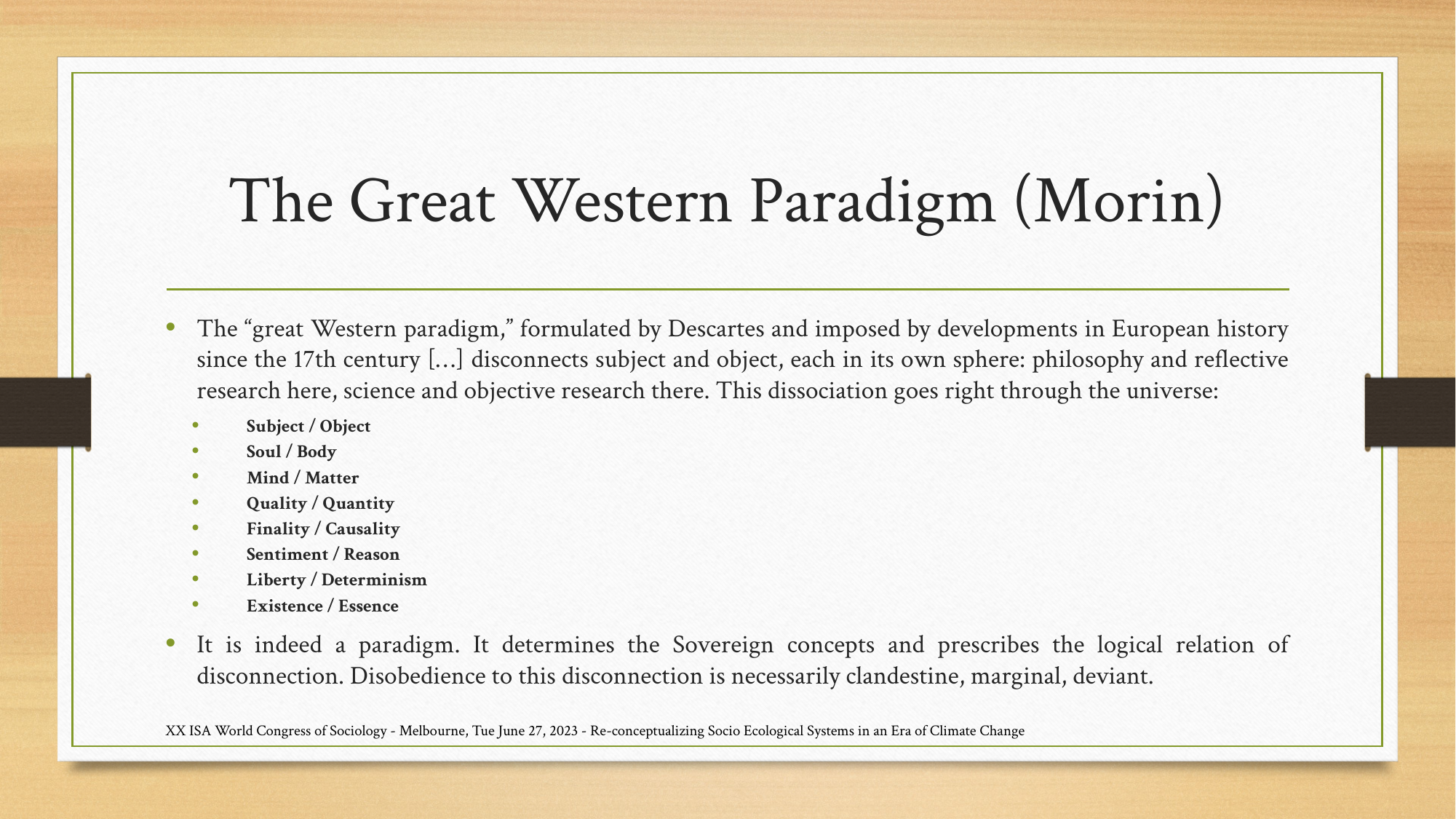

# The Great Western Paradigm (Morin)
The “great Western paradigm,” formulated by Descartes and imposed by developments in European history since the 17th century […] disconnects subject and object, each in its own sphere: philosophy and reflective research here, science and objective research there. This dissociation goes right through the universe:
Subject / Object
Soul / Body
Mind / Matter
Quality / Quantity
Finality / Causality
Sentiment / Reason
Liberty / Determinism
Existence / Essence
It is indeed a paradigm. It determines the Sovereign concepts and prescribes the logical relation of disconnection. Disobedience to this disconnection is necessarily clandestine, marginal, deviant.
XX ISA World Congress of Sociology - Melbourne, Tue June 27, 2023 - Re-conceptualizing Socio Ecological Systems in an Era of Climate Change